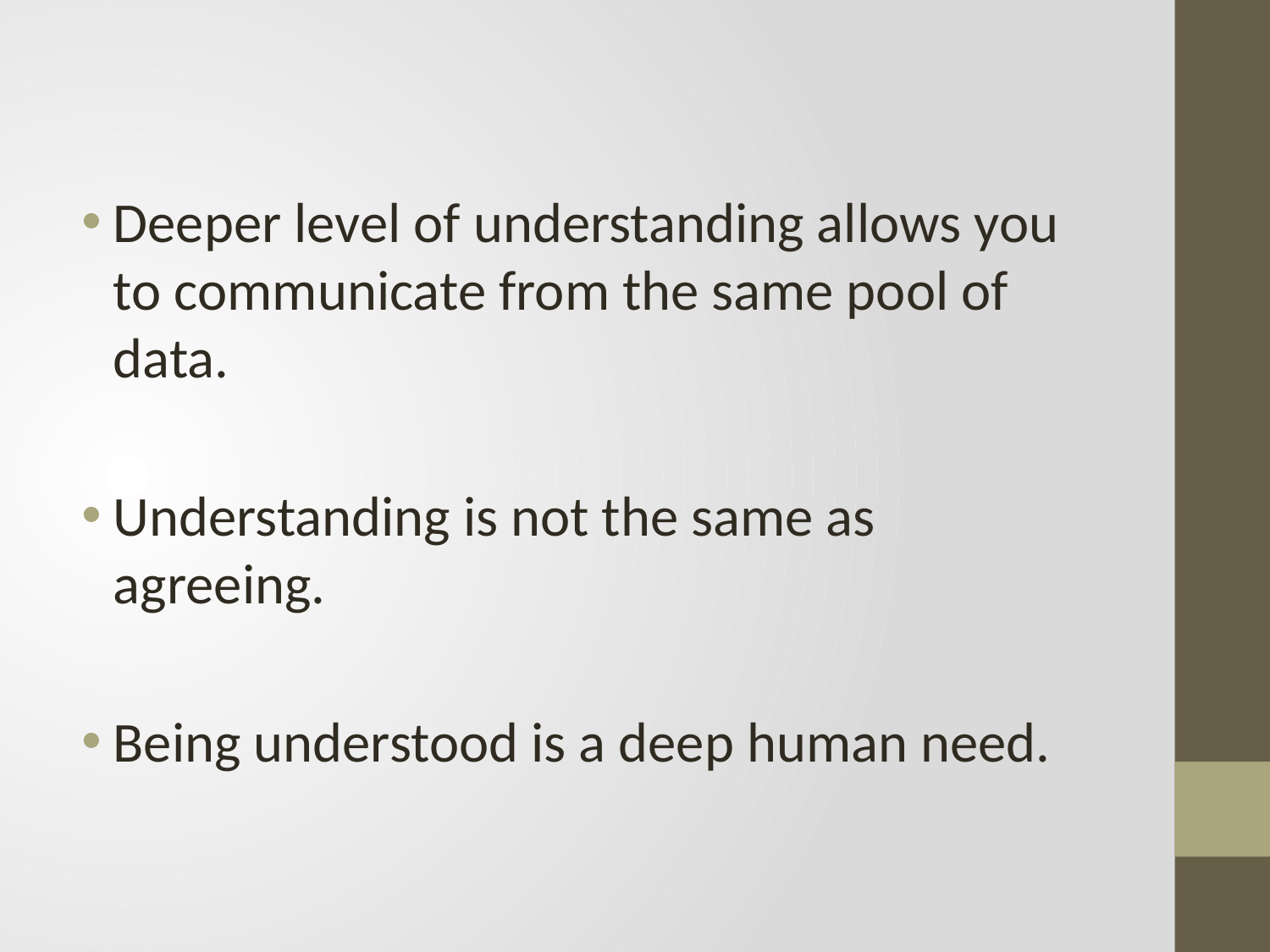

Deeper level of understanding allows you to communicate from the same pool of data.

Understanding is not the same as agreeing.

Being understood is a deep human need.